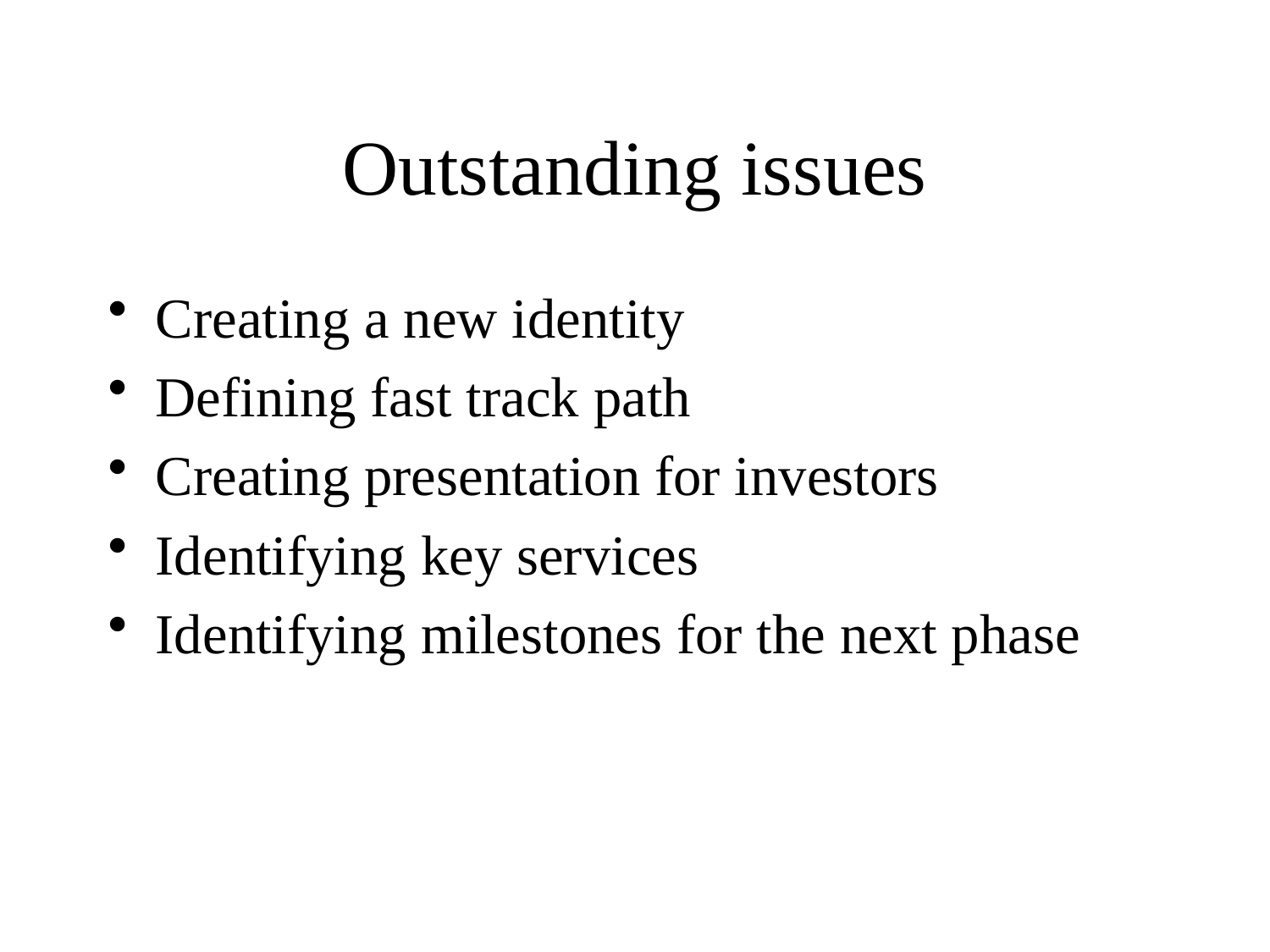

# Outstanding issues
Creating a new identity
Defining fast track path
Creating presentation for investors
Identifying key services
Identifying milestones for the next phase